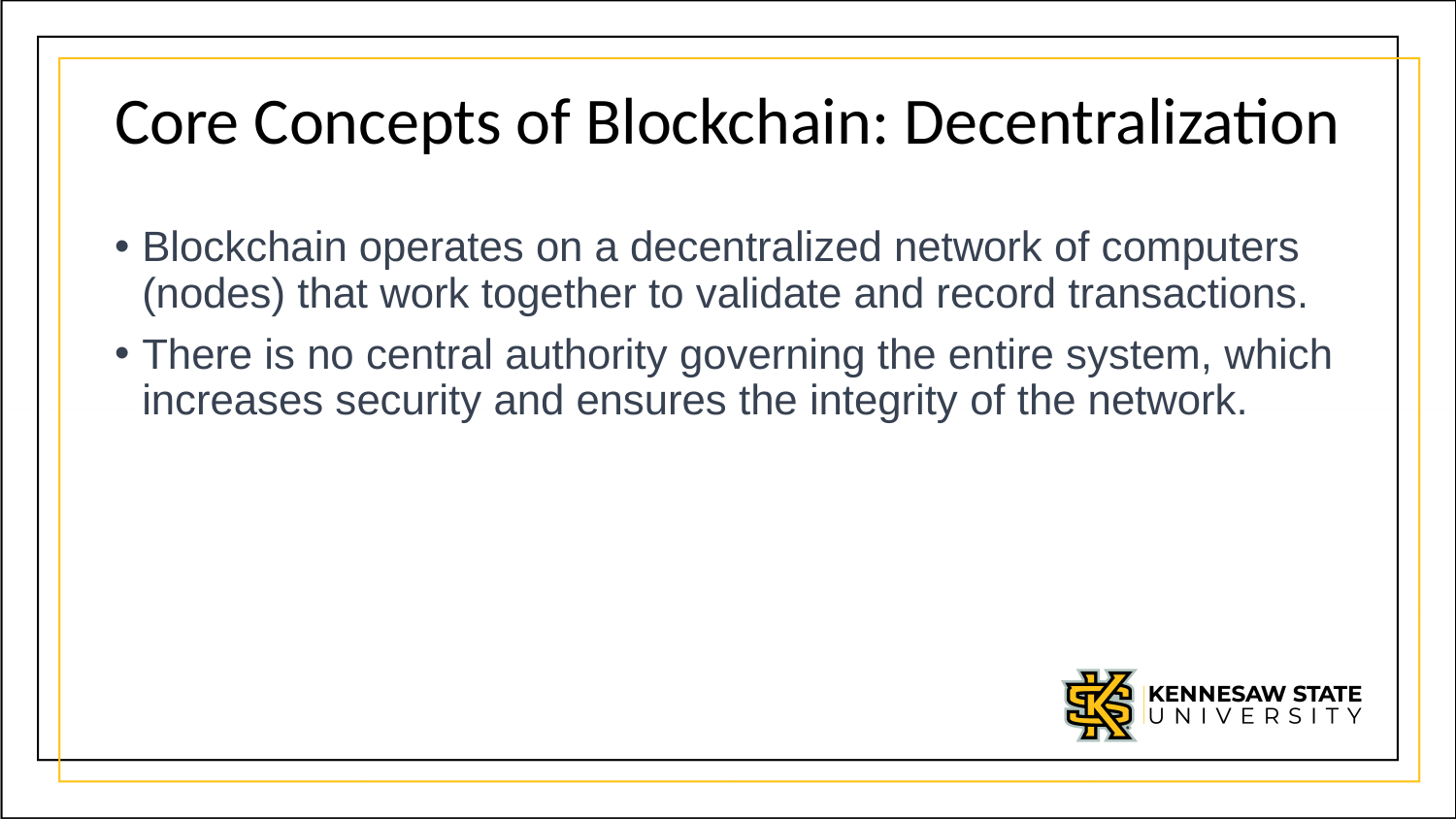

# Core Concepts of Blockchain: Decentralization
Blockchain operates on a decentralized network of computers (nodes) that work together to validate and record transactions.
There is no central authority governing the entire system, which increases security and ensures the integrity of the network.